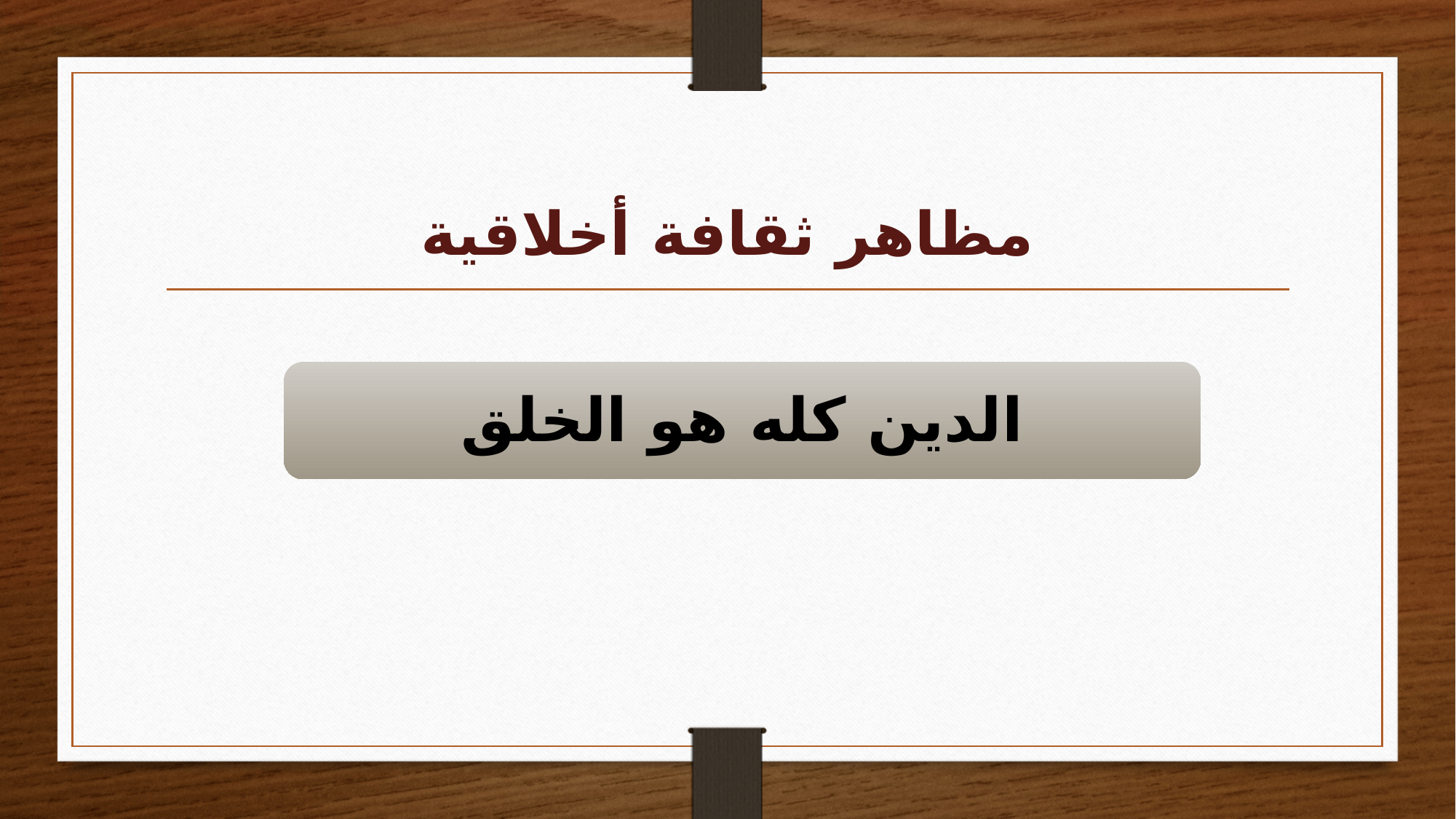

# مظاهر ثقافة أخلاقية
الدين كله هو الخلق